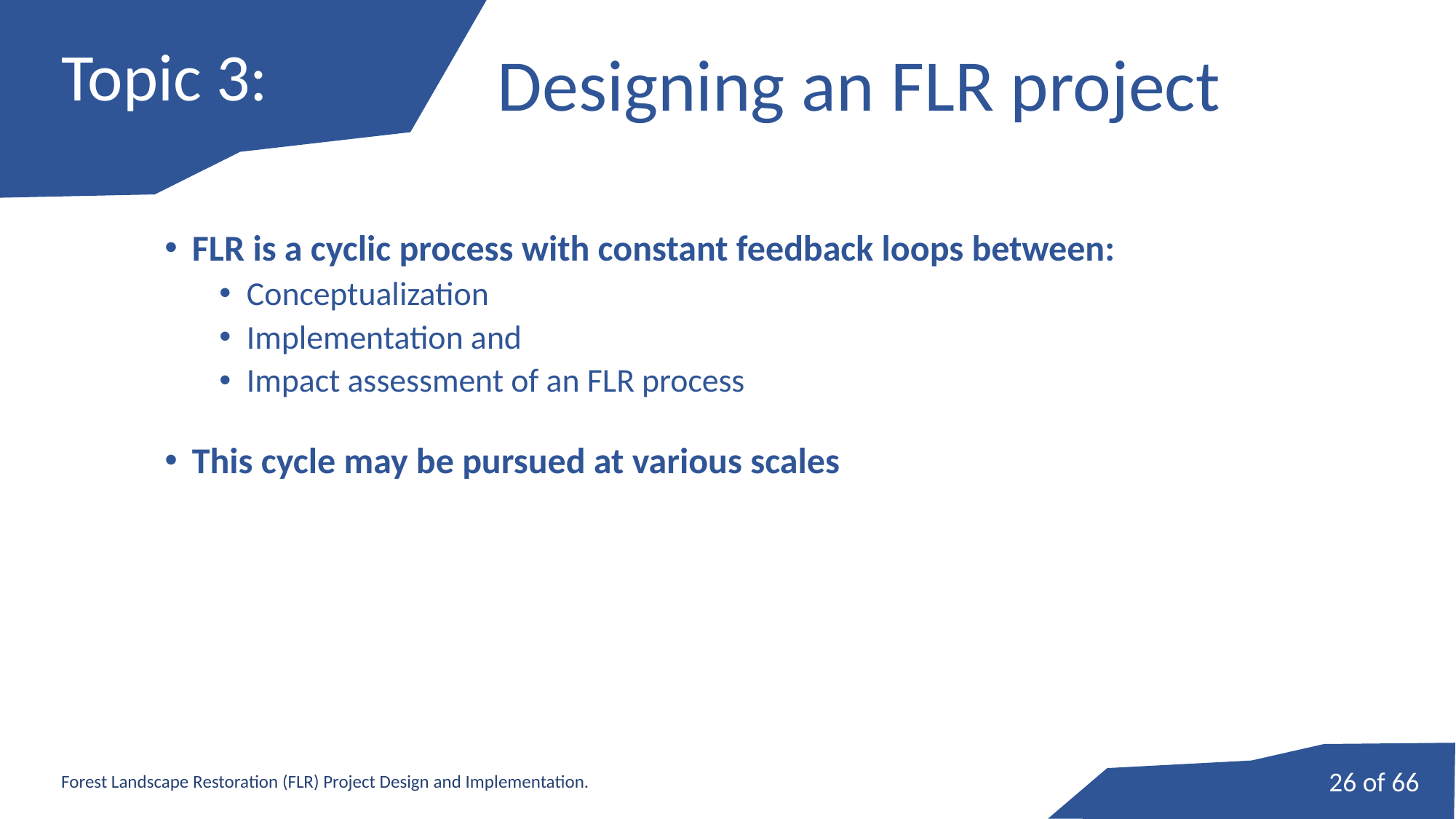

# Topic 3:
Designing an FLR project
FLR is a cyclic process with constant feedback loops between:
Conceptualization
Implementation and
Impact assessment of an FLR process
This cycle may be pursued at various scales
26 of 66

Forest Landscape Restoration (FLR) Project Design and Implementation.